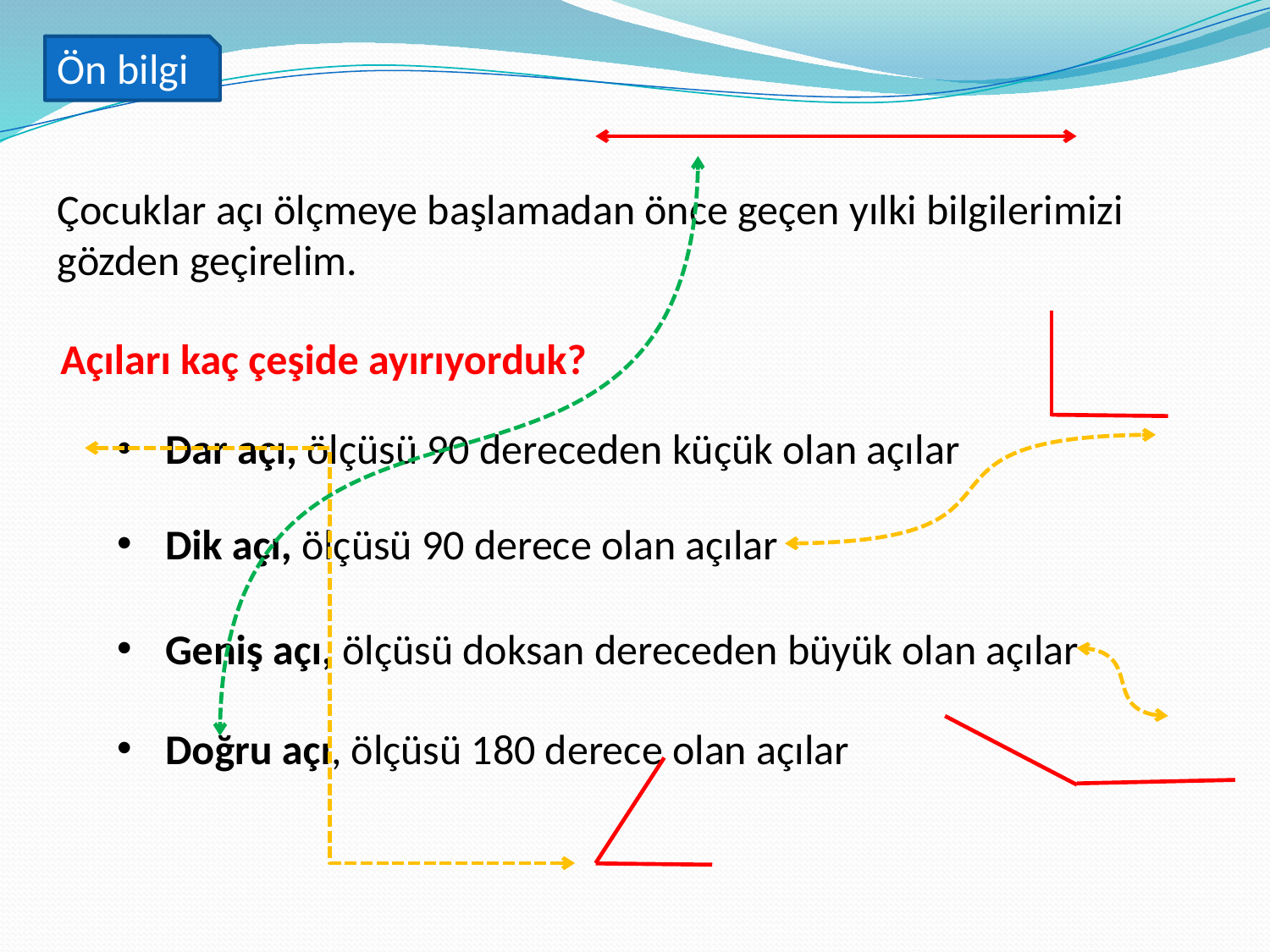

Ön bilgi
Çocuklar açı ölçmeye başlamadan önce geçen yılki bilgilerimizi gözden geçirelim.
Açıları kaç çeşide ayırıyorduk?
Dar açı, ölçüsü 90 dereceden küçük olan açılar
Dik açı, ölçüsü 90 derece olan açılar
Geniş açı, ölçüsü doksan dereceden büyük olan açılar
Doğru açı, ölçüsü 180 derece olan açılar